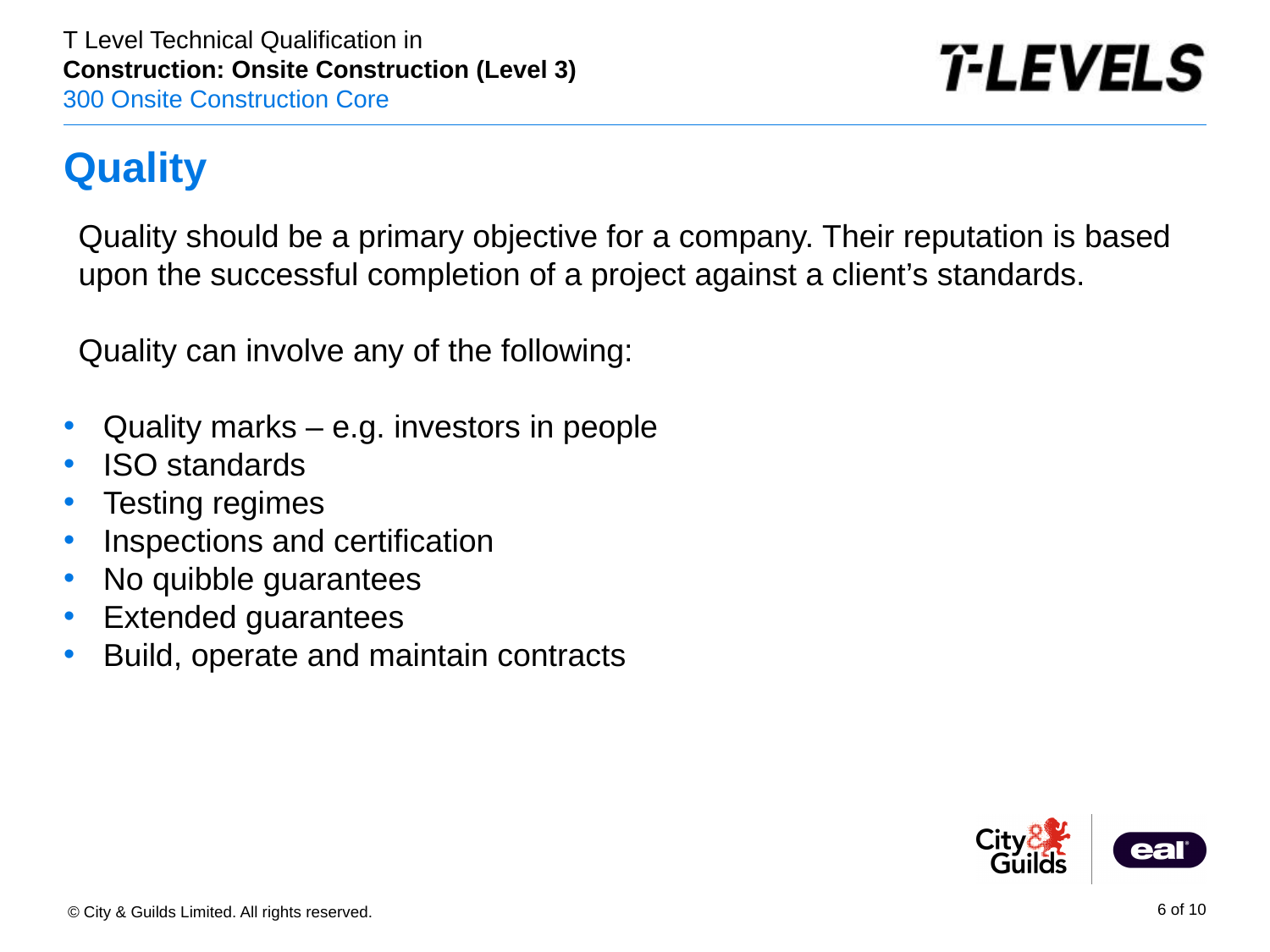

# Quality

PowerPoint presentation
Quality should be a primary objective for a company. Their reputation is based upon the successful completion of a project against a client’s standards.

Quality can involve any of the following:

Quality marks – e.g. investors in people
ISO standards
Testing regimes
Inspections and certification
No quibble guarantees
Extended guarantees
Build, operate and maintain contracts